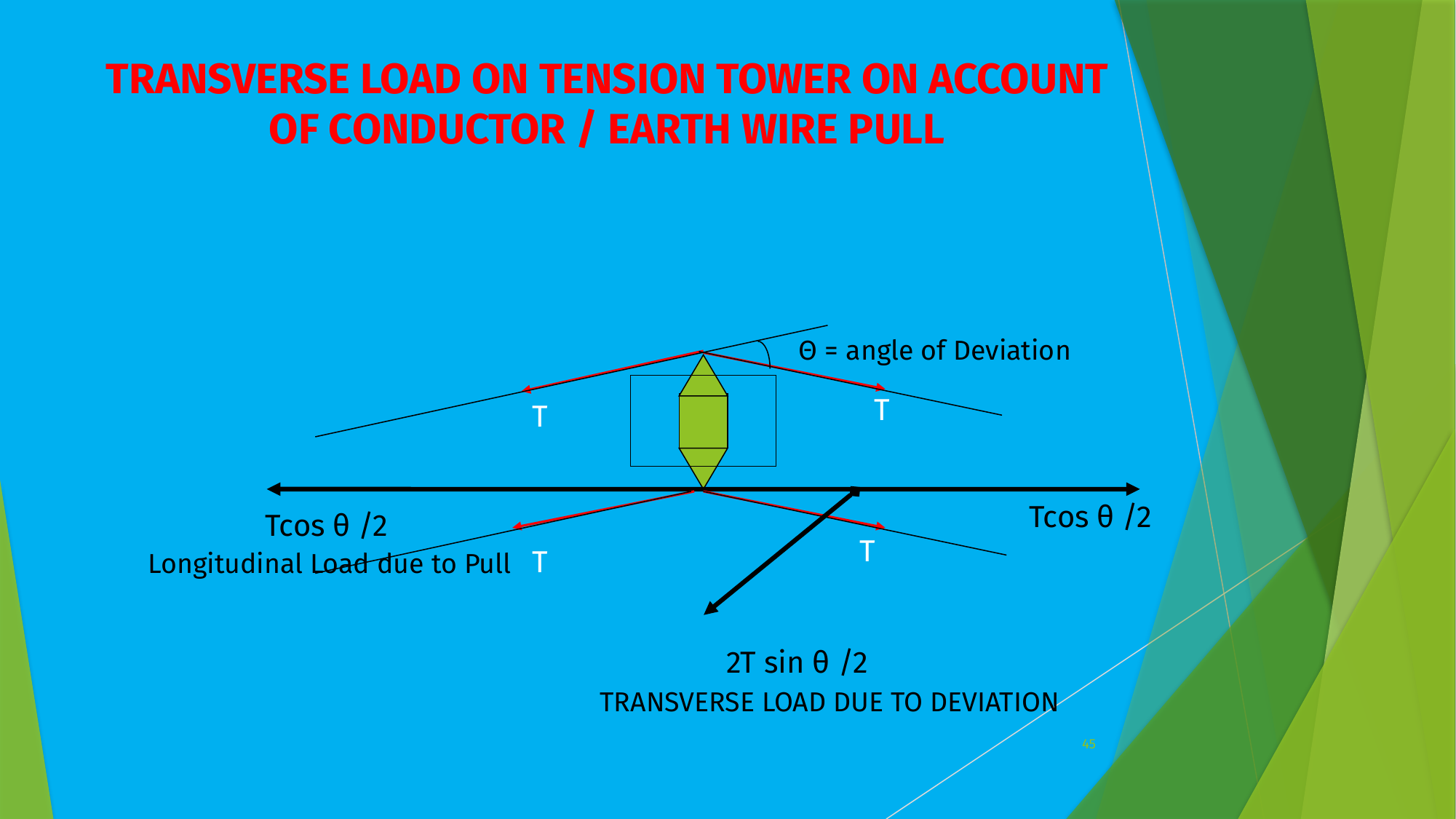

# TRANSVERSE LOAD ON TENSION TOWER ON ACCOUNT OF CONDUCTOR / EARTH WIRE PULL

Θ = angle of Deviation

T
T

Tcos θ /2
Tcos θ /2
T
T
Longitudinal Load due to Pull
2T sin θ /2
TRANSVERSE LOAD DUE TO DEVIATION
45